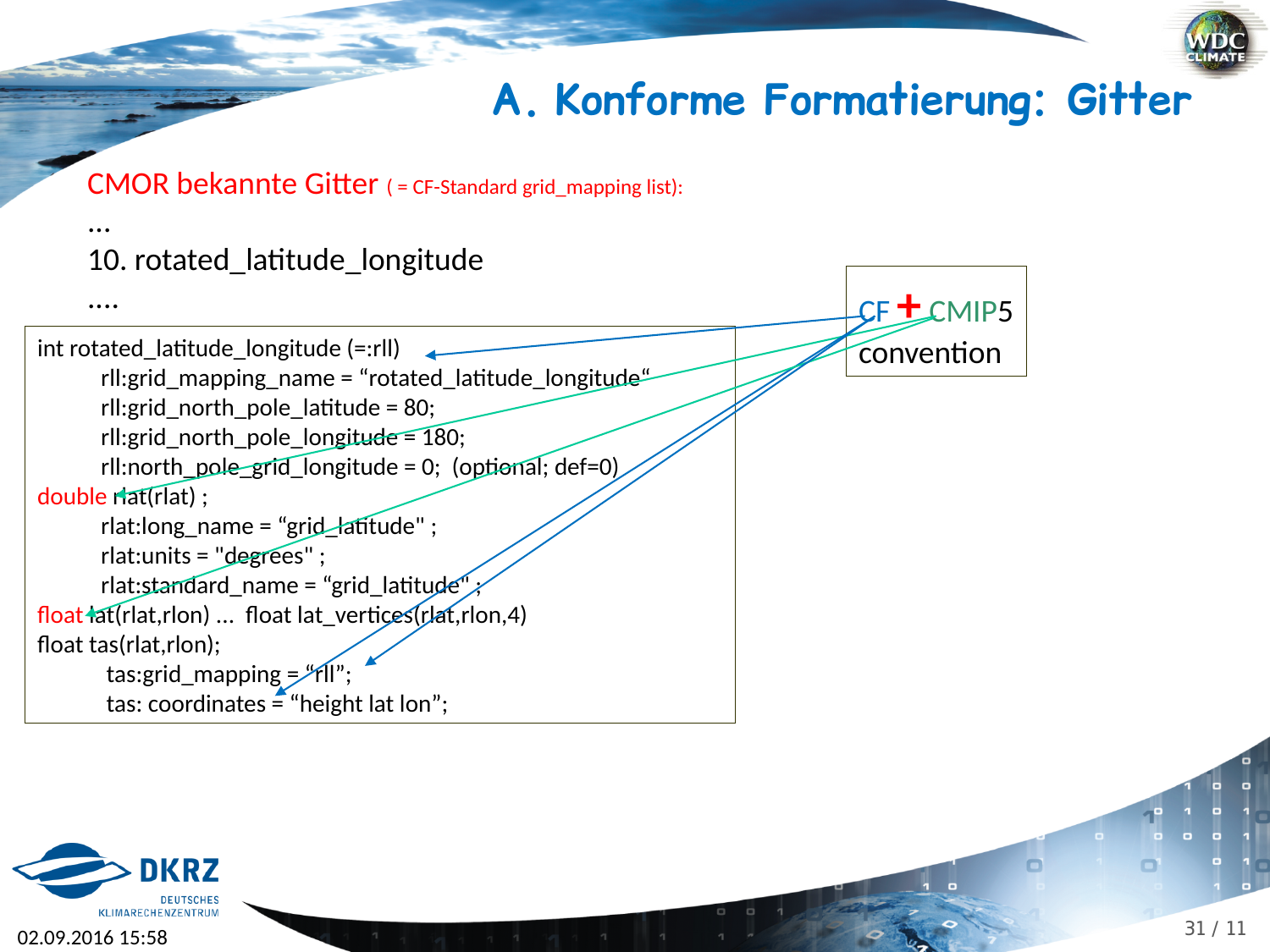

Konforme Formatierung: Gitter
CMOR bekannte Gitter ( = CF-Standard grid_mapping list):
...
10. rotated_latitude_longitude
....
CF + CMIP5
convention
int rotated_latitude_longitude (=:rll)
rll:grid_mapping_name = “rotated_latitude_longitude“
rll:grid_north_pole_latitude = 80;
rll:grid_north_pole_longitude = 180;
rll:north_pole_grid_longitude = 0;  (optional; def=0)
double rlat(rlat) ;
rlat:long_name = “grid_latitude" ;
rlat:units = "degrees" ;
rlat:standard_name = “grid_latitude" ;
float lat(rlat,rlon) ...  float lat_vertices(rlat,rlon,4)
float tas(rlat,rlon);
 tas:grid_mapping = “rll”;
 tas: coordinates = “height lat lon”;